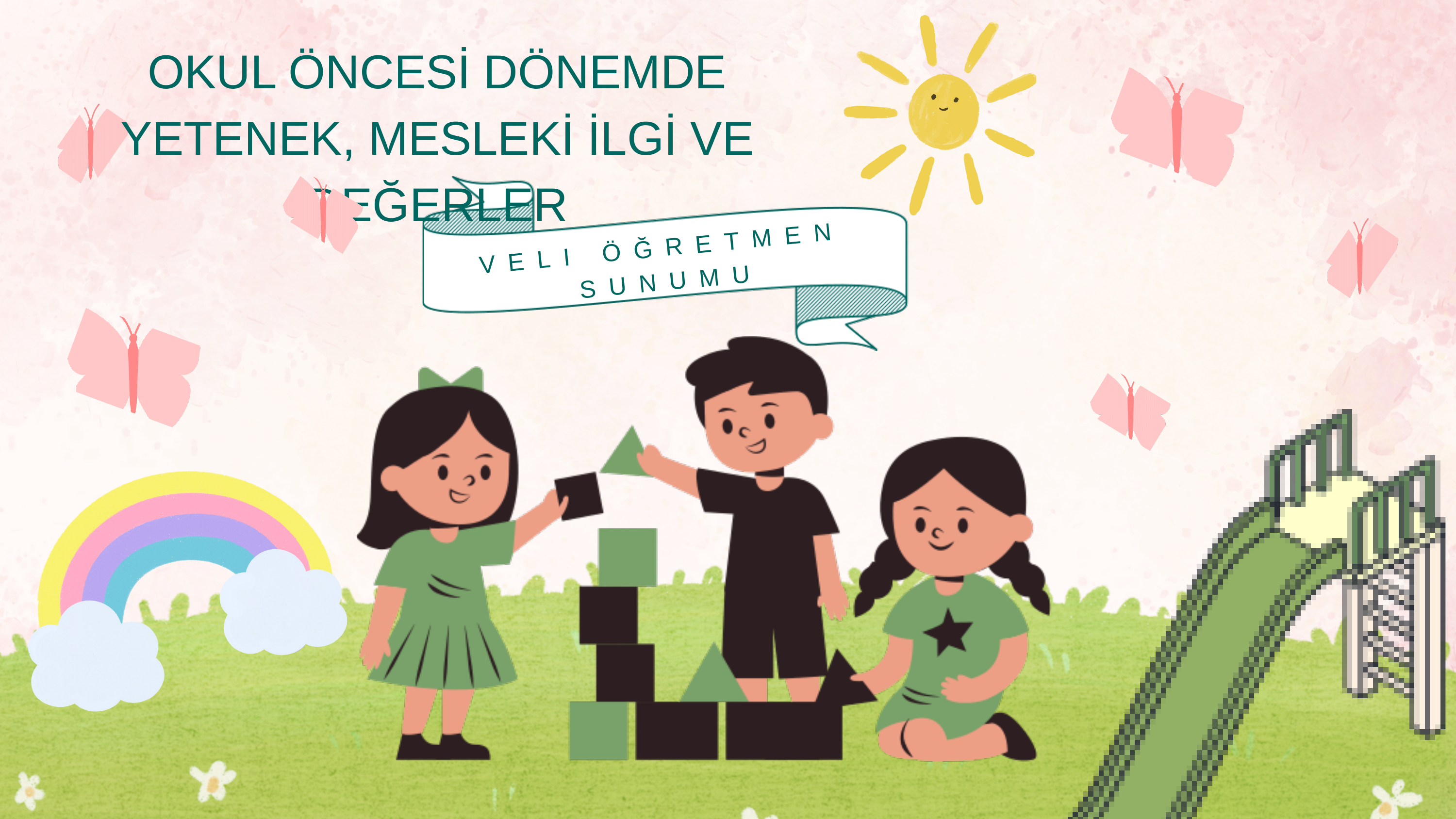

OKUL ÖNCESİ DÖNEMDE YETENEK, MESLEKİ İLGİ VE DEĞERLER

VELI ÖĞRETMEN SUNUMU